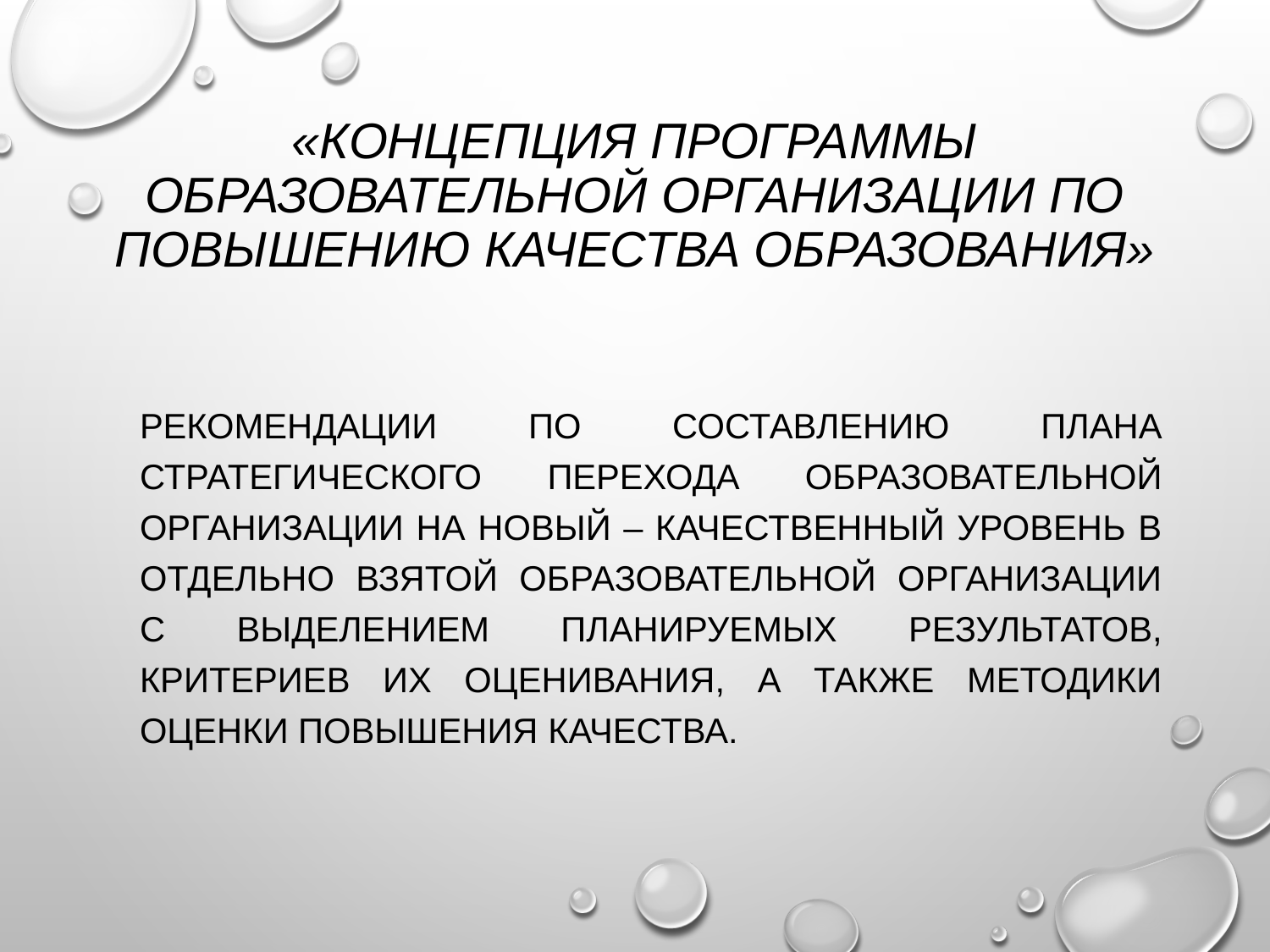

# «Концепция программы образовательной организации по повышению качества образования»

рекомендации по составлению плана стратегического перехода образовательной организации на новый ‒ качественный уровень в отдельно взятой образовательной организации с выделением планируемых результатов, критериев их оценивания, а также методики оценки повышения качества.